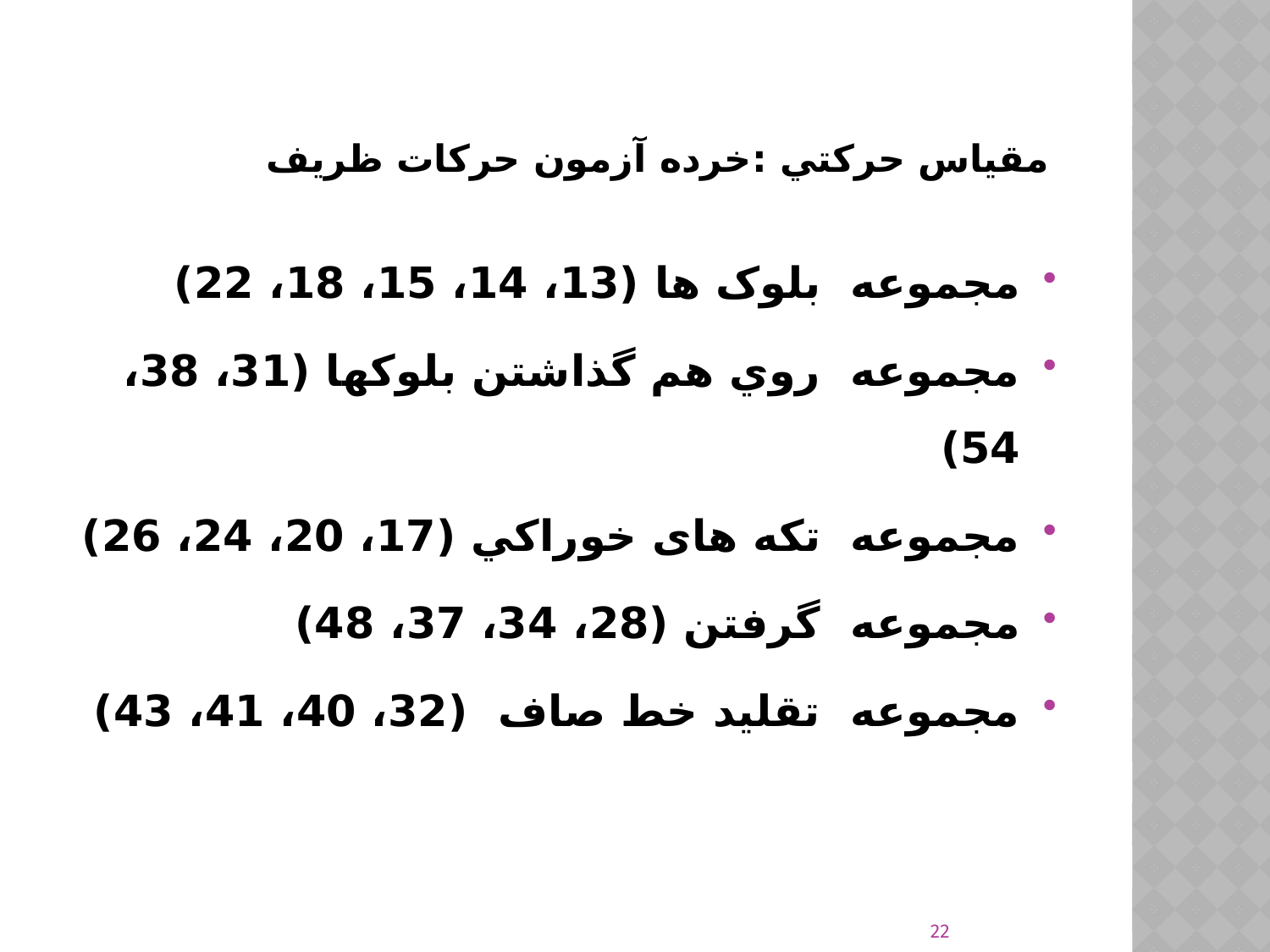

# مقياس حركتي :‌خرده آزمون حركات ظريف
مجموعه  بلوک ها (13، 14، 15، 18، 22)
مجموعه  روي هم گذاشتن بلوکها (31، 38، 54)
مجموعه  تكه های خوراكي (17، 20، 24، 26)
مجموعه  گرفتن (28، 34، 37، 48)
مجموعه  تقليد خط صاف  (32، 40، 41، 43)

22